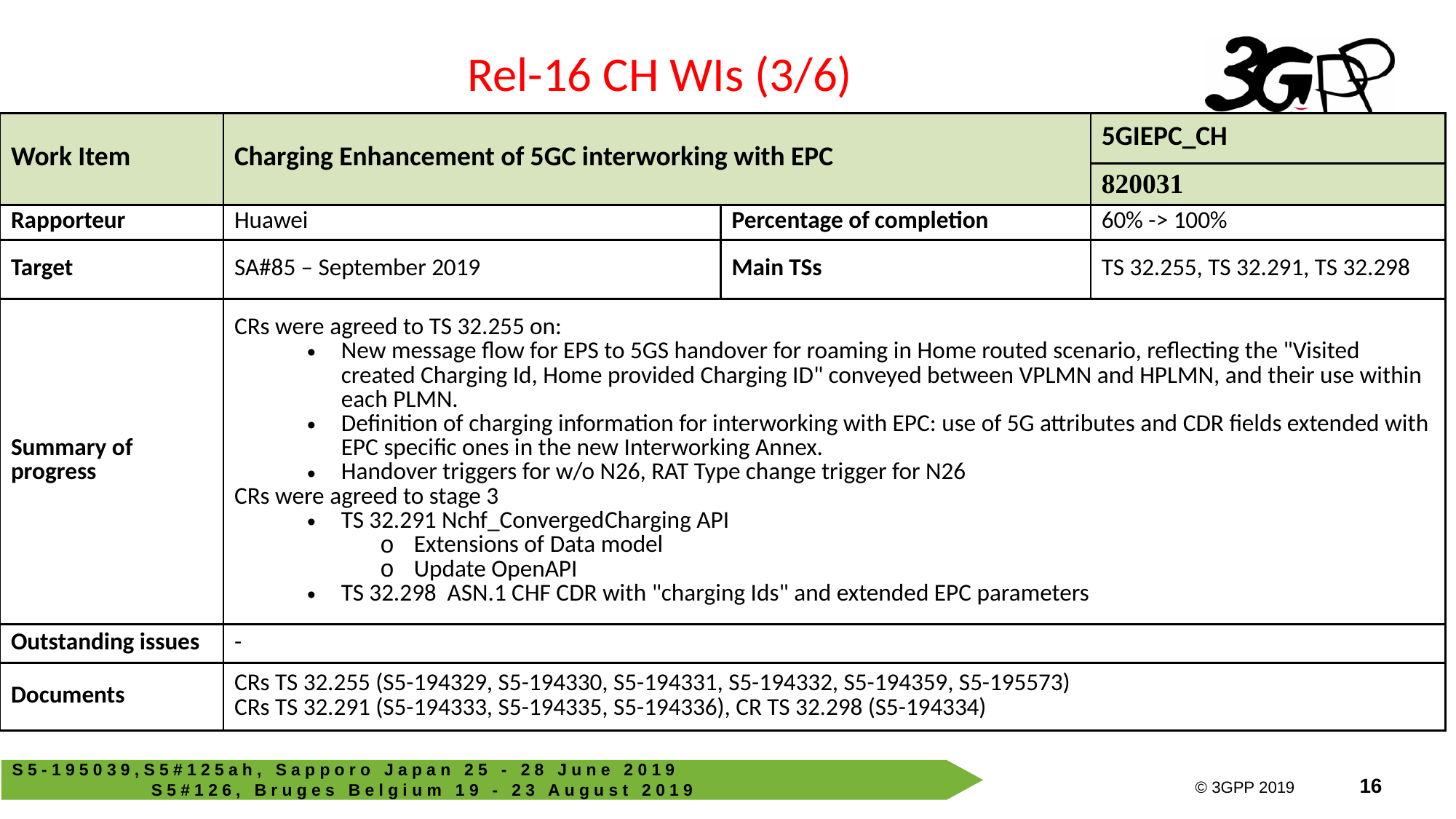

Rel-16 CH WIs (3/6)
| Work Item | Charging Enhancement of 5GC interworking with EPC |  | 5GIEPC\_CH |
| --- | --- | --- | --- |
|  |  |  | 820031 |
| Rapporteur | Huawei | Percentage of completion | 60% -> 100% |
| Target | SA#85 – September 2019 | Main TSs | TS 32.255, TS 32.291, TS 32.298 |
| Summary of progress | CRs were agreed to TS 32.255 on: New message flow for EPS to 5GS handover for roaming in Home routed scenario, reflecting the "Visited created Charging Id, Home provided Charging ID" conveyed between VPLMN and HPLMN, and their use within each PLMN. Definition of charging information for interworking with EPC: use of 5G attributes and CDR fields extended with EPC specific ones in the new Interworking Annex. Handover triggers for w/o N26, RAT Type change trigger for N26 CRs were agreed to stage 3 TS 32.291 Nchf\_ConvergedCharging API Extensions of Data model Update OpenAPI TS 32.298 ASN.1 CHF CDR with "charging Ids" and extended EPC parameters |  |  |
| Outstanding issues | - |  |  |
| Documents | CRs TS 32.255 (S5-194329, S5-194330, S5-194331, S5-194332, S5-194359, S5-195573) CRs TS 32.291 (S5-194333, S5-194335, S5-194336), CR TS 32.298 (S5-194334) |  |  |